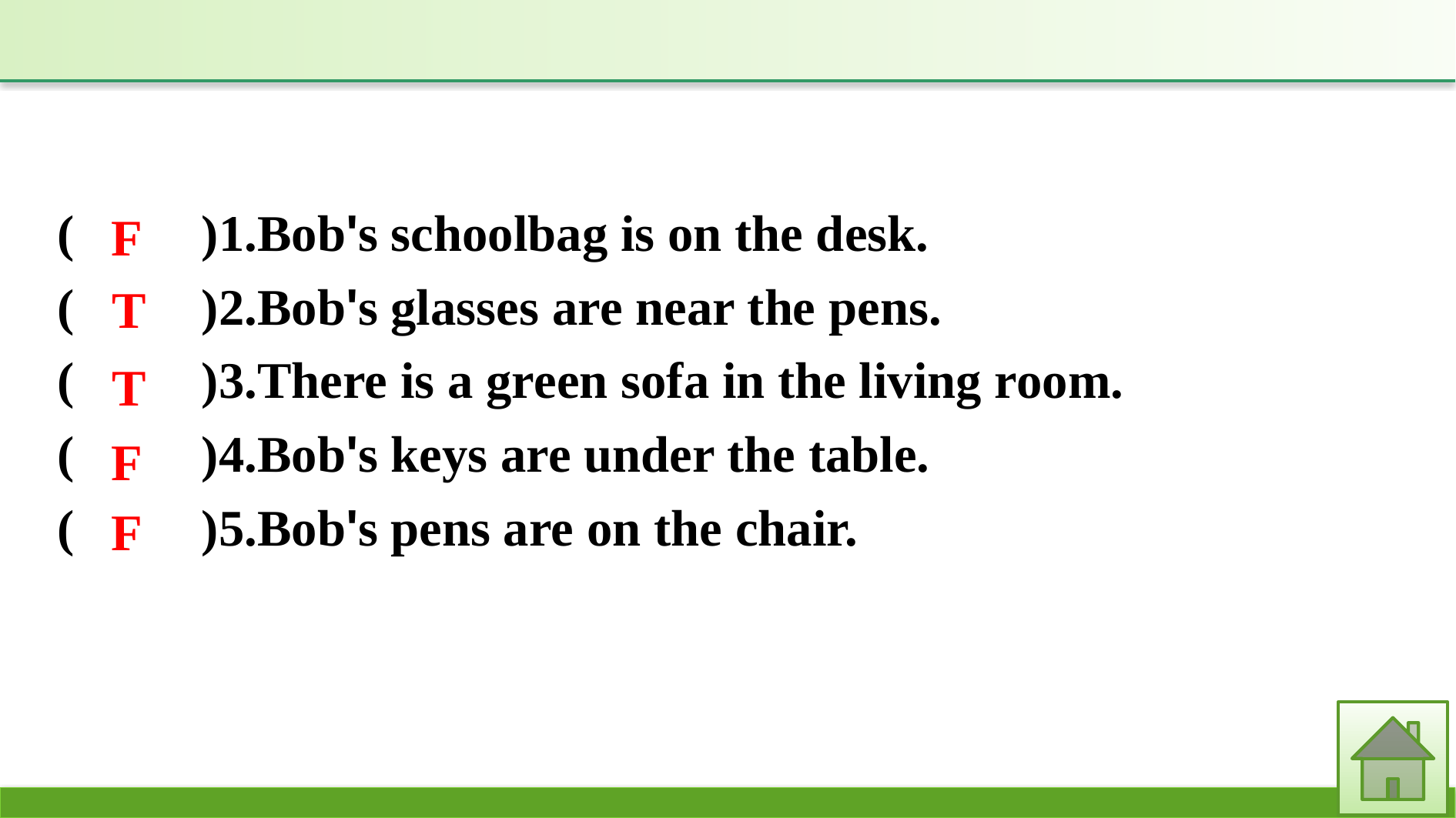

(　　)1.Bob's schoolbag is on the desk.
(　　)2.Bob's glasses are near the pens.
(　　)3.There is a green sofa in the living room.
(　　)4.Bob's keys are under the table.
(　　)5.Bob's pens are on the chair.
F
T
T
F
F